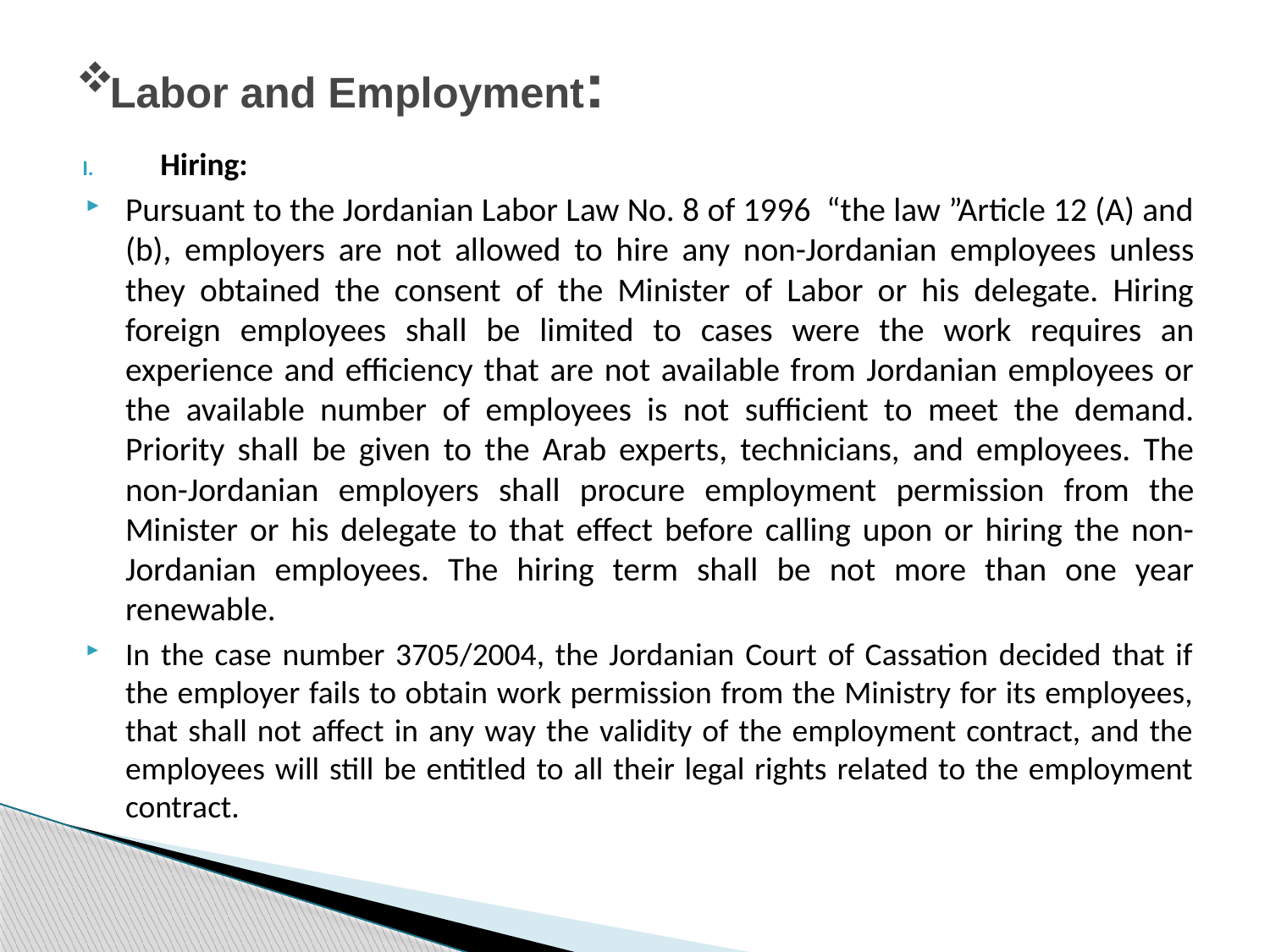

# Labor and Employment:
Hiring:
Pursuant to the Jordanian Labor Law No. 8 of 1996  “the law ”Article 12 (A) and (b), employers are not allowed to hire any non-Jordanian employees unless they obtained the consent of the Minister of Labor or his delegate. Hiring foreign employees shall be limited to cases were the work requires an experience and efficiency that are not available from Jordanian employees or the available number of employees is not sufficient to meet the demand. Priority shall be given to the Arab experts, technicians, and employees. The non-Jordanian employers shall procure employment permission from the Minister or his delegate to that effect before calling upon or hiring the non-Jordanian employees. The hiring term shall be not more than one year renewable.
In the case number 3705/2004, the Jordanian Court of Cassation decided that if the employer fails to obtain work permission from the Ministry for its employees, that shall not affect in any way the validity of the employment contract, and the employees will still be entitled to all their legal rights related to the employment contract.